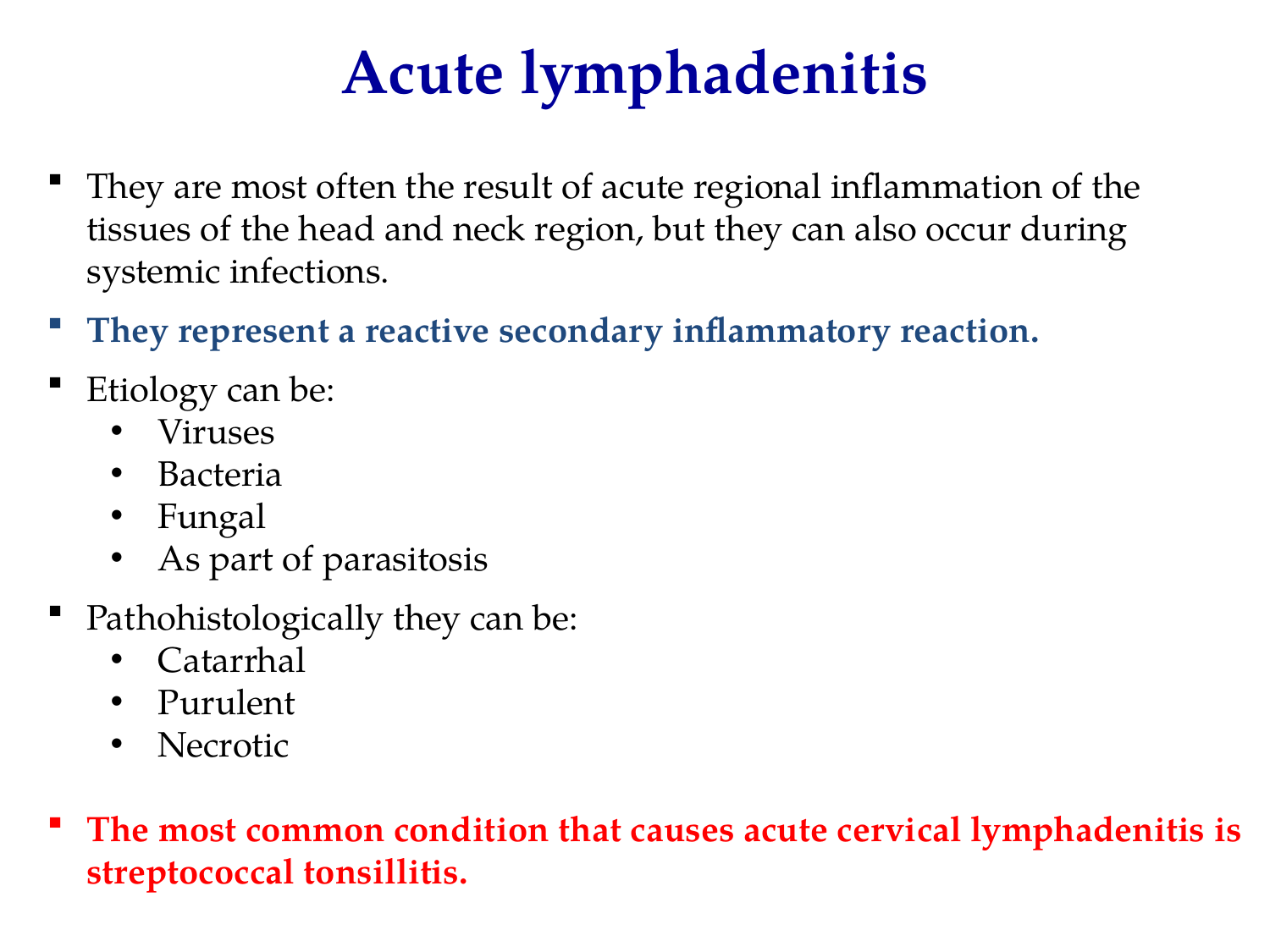

Acute lymphadenitis

They are most often the result of acute regional inflammation of the tissues of the head and neck region, but they can also occur during systemic infections.

They represent a reactive secondary inflammatory reaction.

Etiology can be:
Viruses
Bacteria
Fungal
As part of parasitosis

Pathohistologically they can be:
Catarrhal
Purulent
Necrotic

The most common condition that causes acute cervical lymphadenitis is streptococcal tonsillitis.